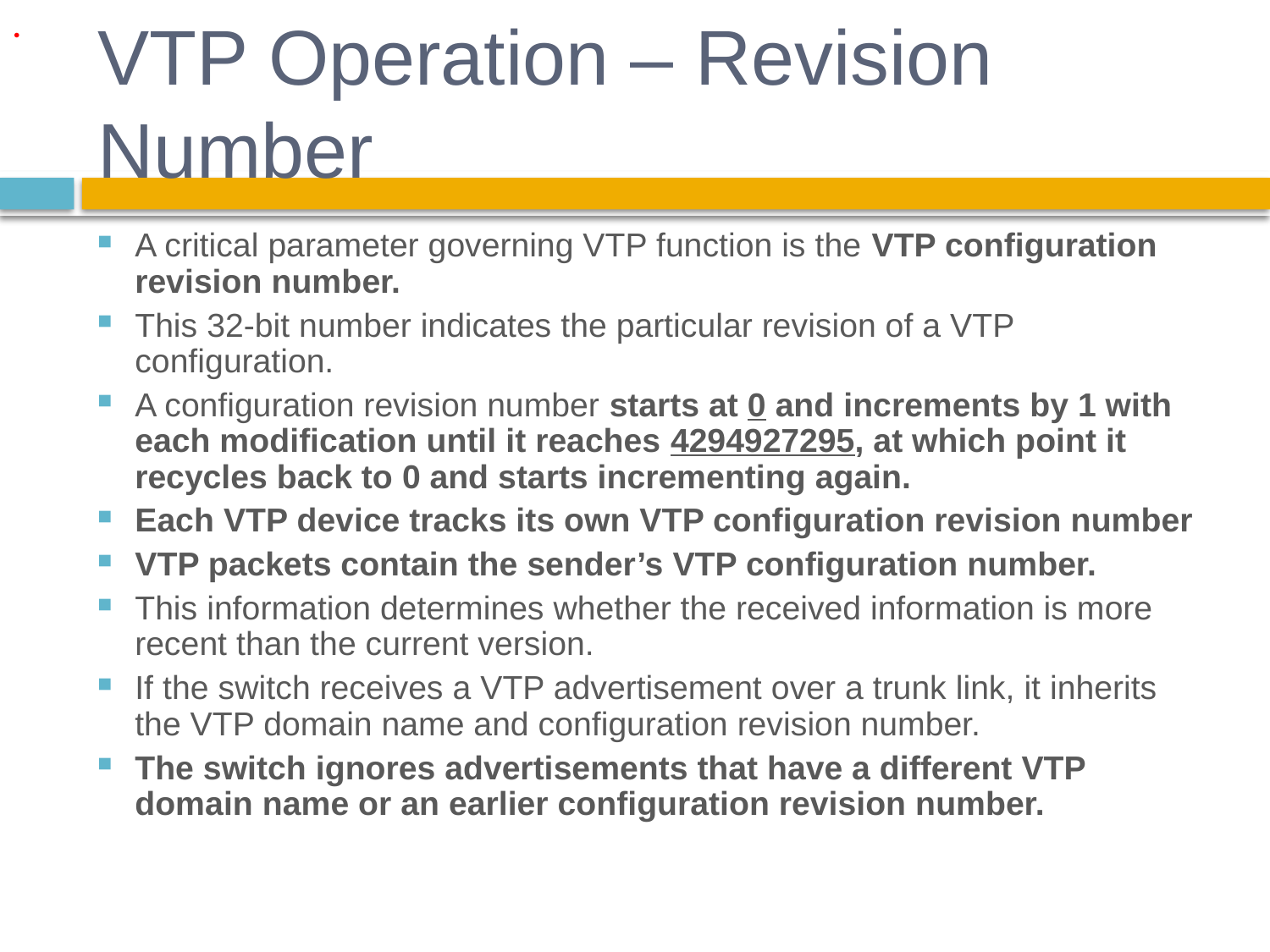

.
# VTP Operation – Revision Number
A critical parameter governing VTP function is the VTP configuration revision number.
This 32-bit number indicates the particular revision of a VTP configuration.
A configuration revision number starts at 0 and increments by 1 with each modification until it reaches 4294927295, at which point it recycles back to 0 and starts incrementing again.
Each VTP device tracks its own VTP configuration revision number
VTP packets contain the sender’s VTP configuration number.
This information determines whether the received information is more recent than the current version.
If the switch receives a VTP advertisement over a trunk link, it inherits the VTP domain name and configuration revision number.
The switch ignores advertisements that have a different VTP domain name or an earlier configuration revision number.